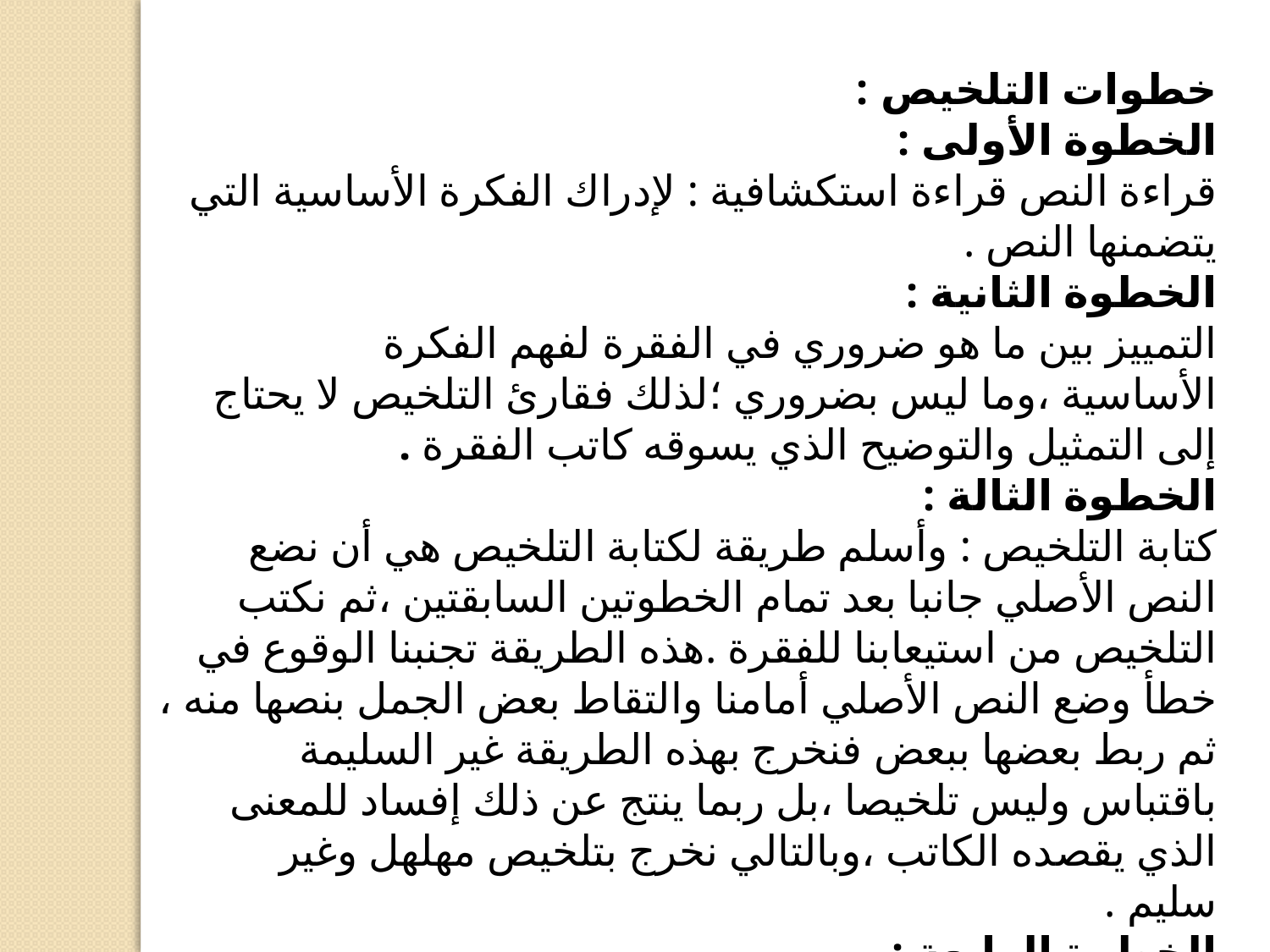

خطوات التلخيص :
الخطوة الأولى :
قراءة النص قراءة استكشافية : لإدراك الفكرة الأساسية التي يتضمنها النص .
الخطوة الثانية :
التمييز بين ما هو ضروري في الفقرة لفهم الفكرة الأساسية ،وما ليس بضروري ؛لذلك فقارئ التلخيص لا يحتاج إلى التمثيل والتوضيح الذي يسوقه كاتب الفقرة .
الخطوة الثالة :
كتابة التلخيص : وأسلم طريقة لكتابة التلخيص هي أن نضع النص الأصلي جانبا بعد تمام الخطوتين السابقتين ،ثم نكتب التلخيص من استيعابنا للفقرة .هذه الطريقة تجنبنا الوقوع في خطأ وضع النص الأصلي أمامنا والتقاط بعض الجمل بنصها منه ، ثم ربط بعضها ببعض فنخرج بهذه الطريقة غير السليمة باقتباس وليس تلخيصا ،بل ربما ينتج عن ذلك إفساد للمعنى الذي يقصده الكاتب ،وبالتالي نخرج بتلخيص مهلهل وغير سليم .
الخطوة الرابعة :
مراجعة التلخيص بعد كتابته بالطريقة التي ذكرناها؛ وذلك للتحقق من صحة التلخيص للأصل وما تقتضيه المراجعة من تعديلات على التلخيص نحوا وإملاء وأسلوبا.